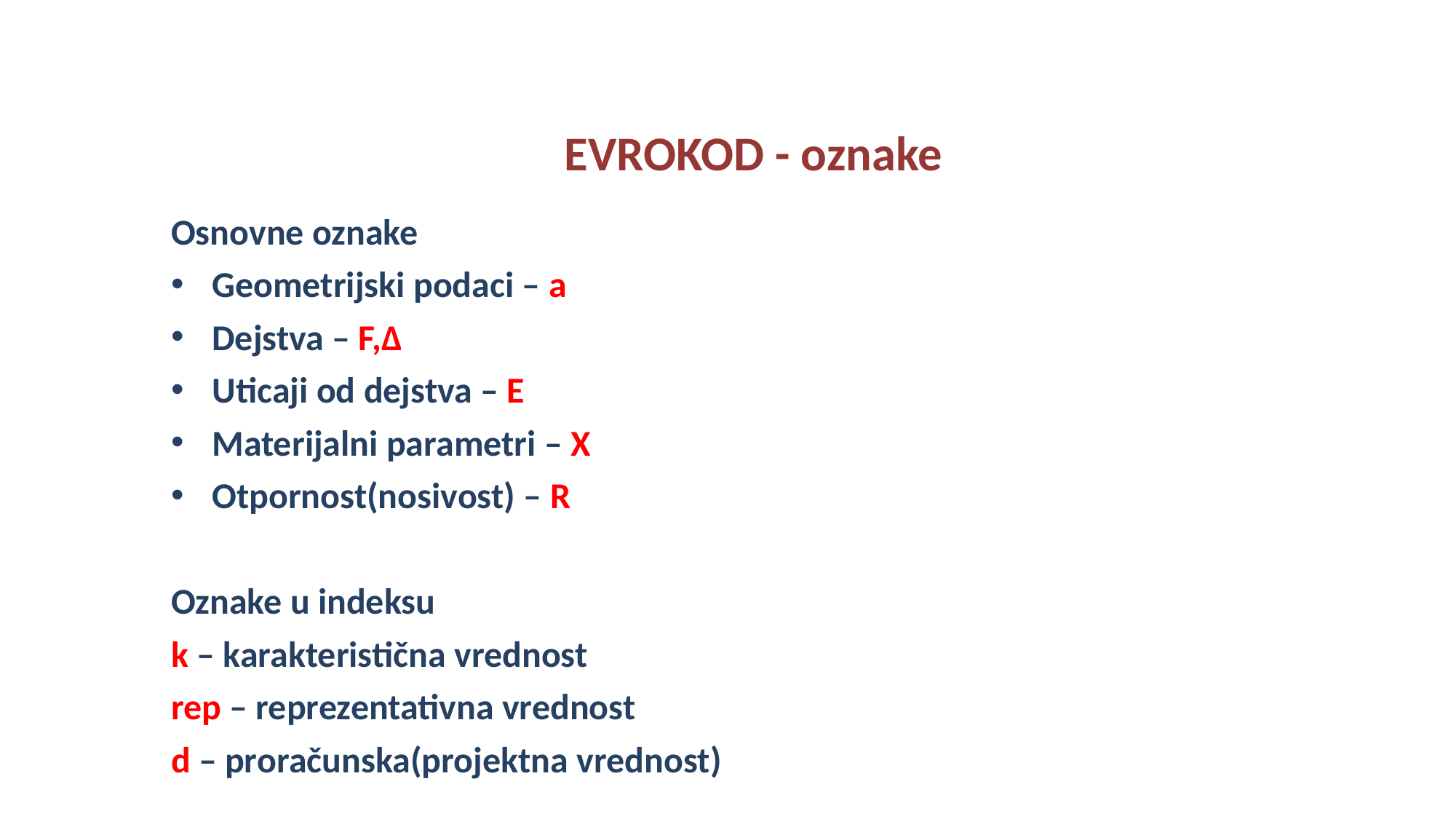

EVROKOD - oznake
Osnovne oznake
Geometrijski podaci – a
Dejstva – F,∆
Uticaji od dejstva – E
Materijalni parametri – X
Otpornost(nosivost) – R

Oznake u indeksu
k – karakteristična vrednost
rep – reprezentativna vrednost
d – proračunska(projektna vrednost)